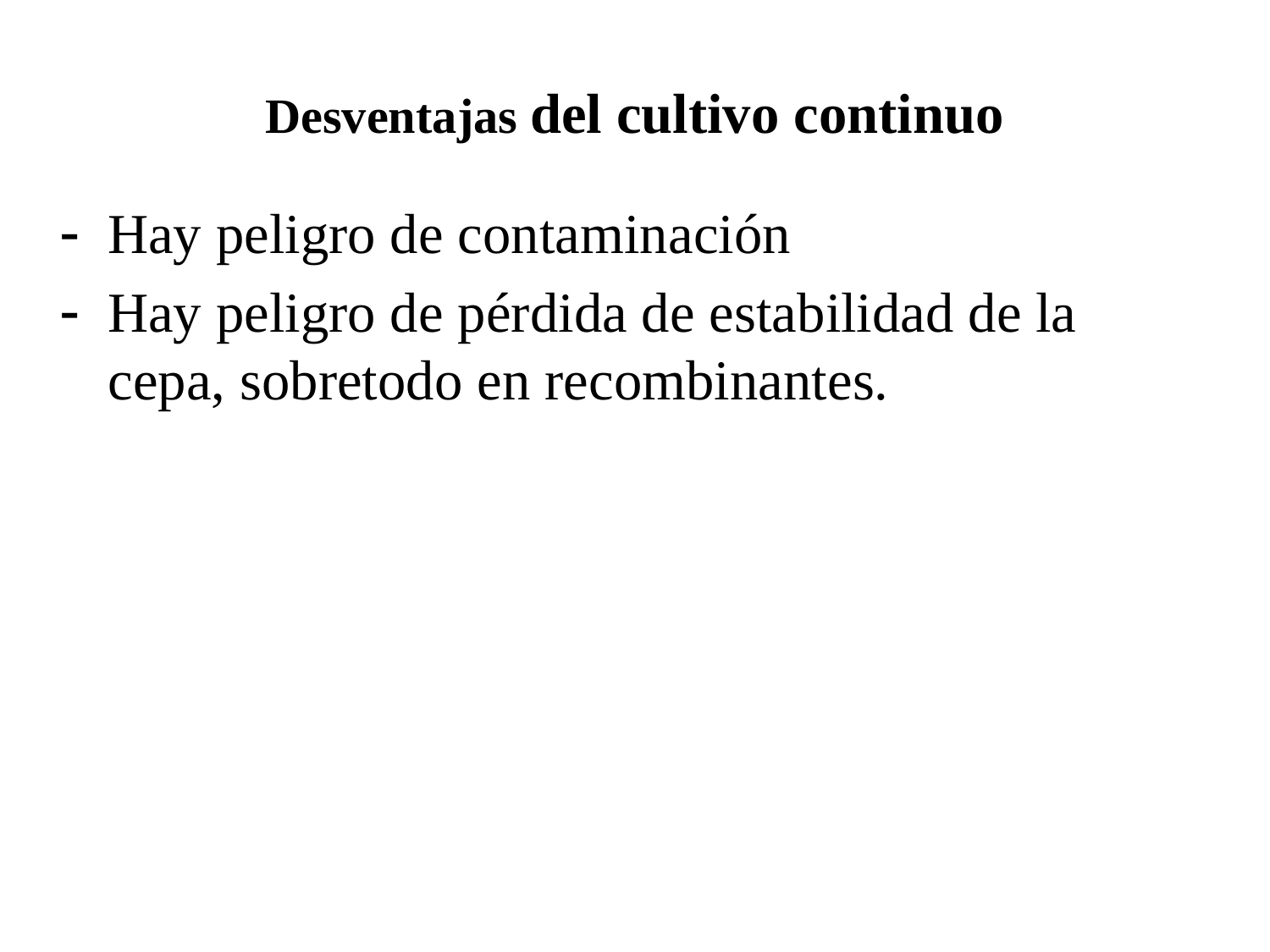

# Desventajas del cultivo continuo
− Hay peligro de contaminación
− Hay peligro de pérdida de estabilidad de la cepa, sobretodo en recombinantes.